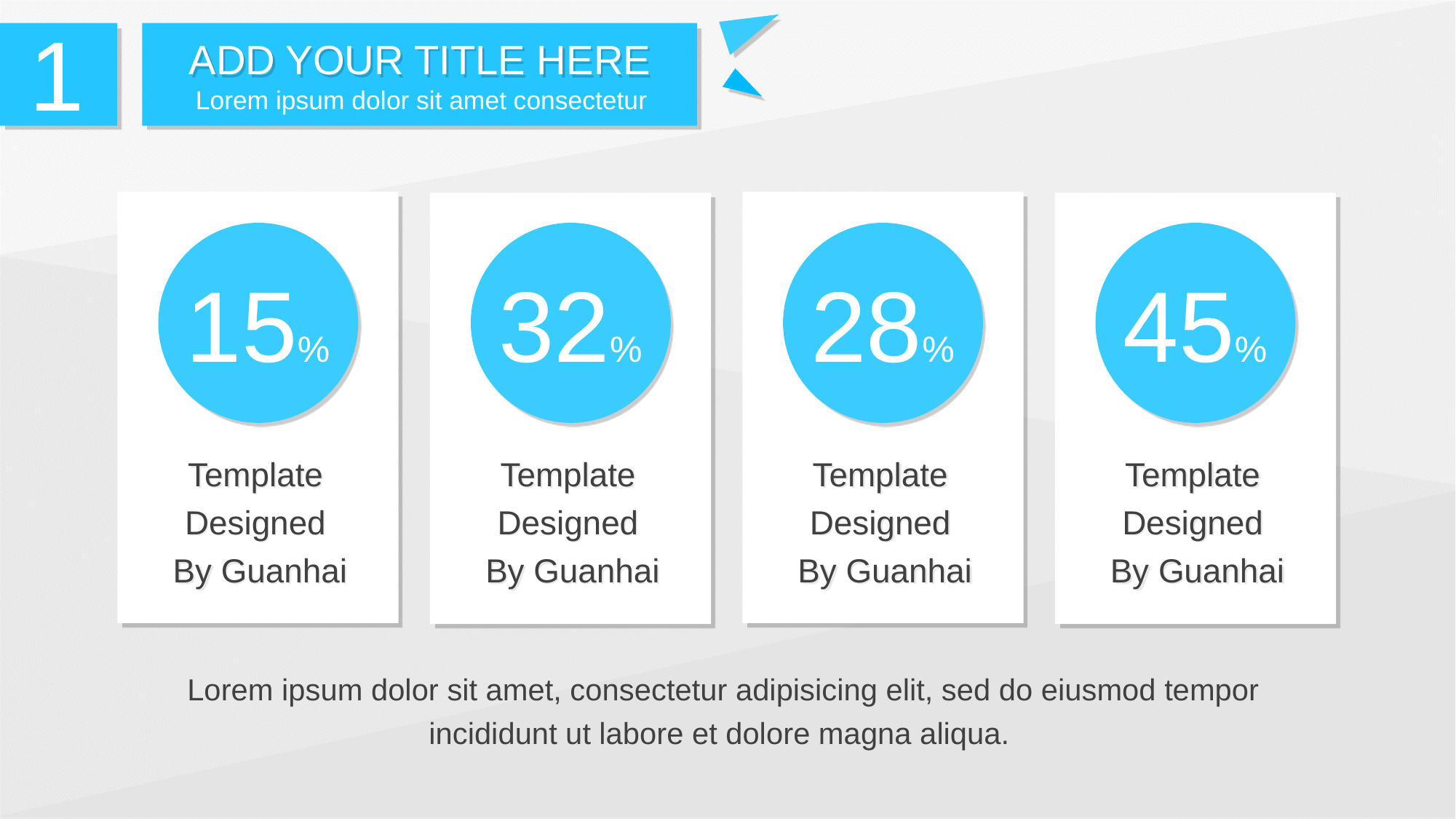

1

ADD YOUR TITLE HERE

Lorem ipsum dolor sit amet consectetur

15%
32%
28%
45%
Template
Designed
By Guanhai
Template
Designed
By Guanhai
Template
Designed
By Guanhai
Template
Designed
By Guanhai
Lorem ipsum dolor sit amet, consectetur adipisicing elit, sed do eiusmod tempor incididunt ut labore et dolore magna aliqua.